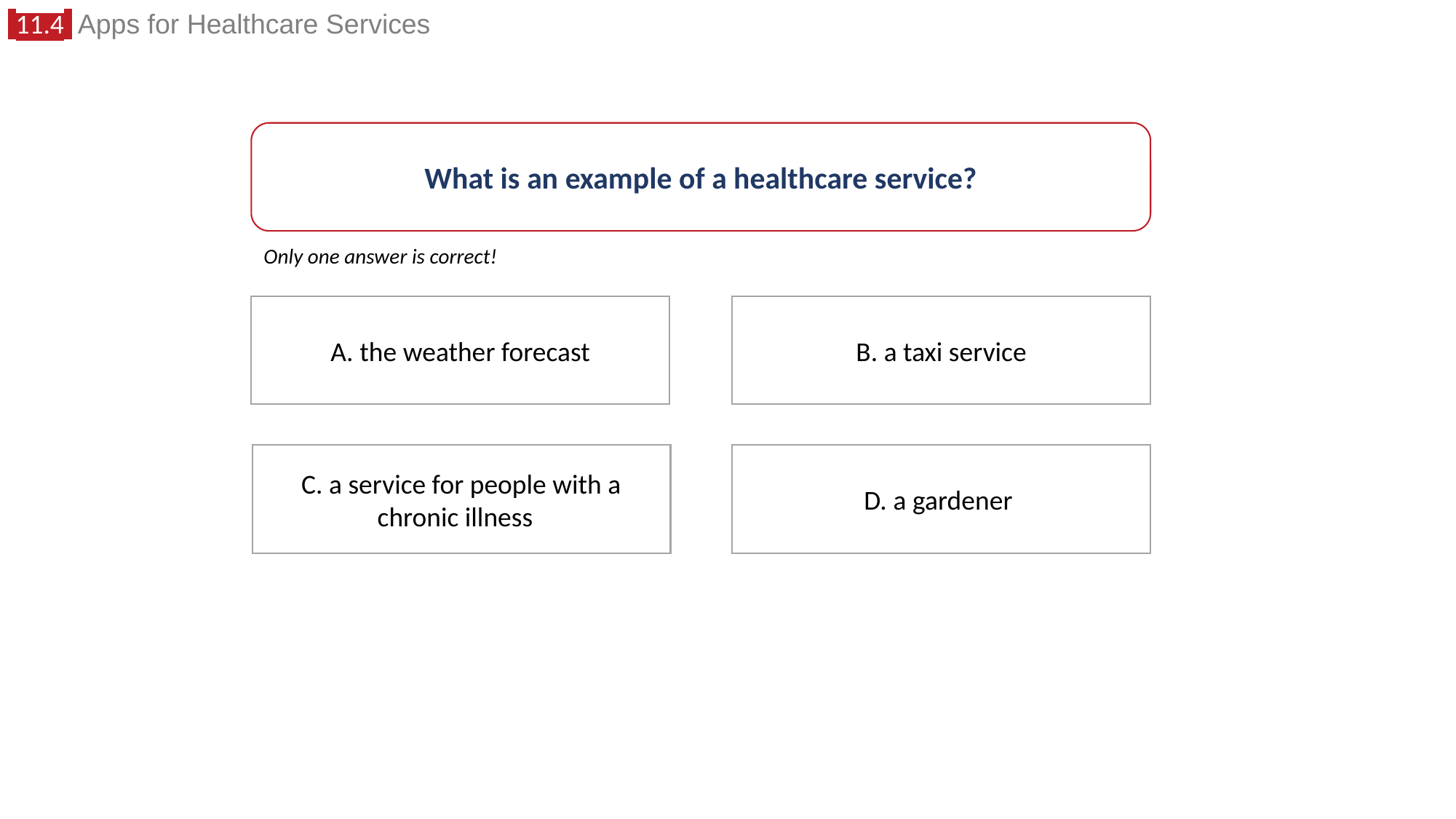

What is an example of a healthcare service?
Only one answer is correct!
B. a taxi service
A. the weather forecast
C. a service for people with a chronic illness
D. a gardener